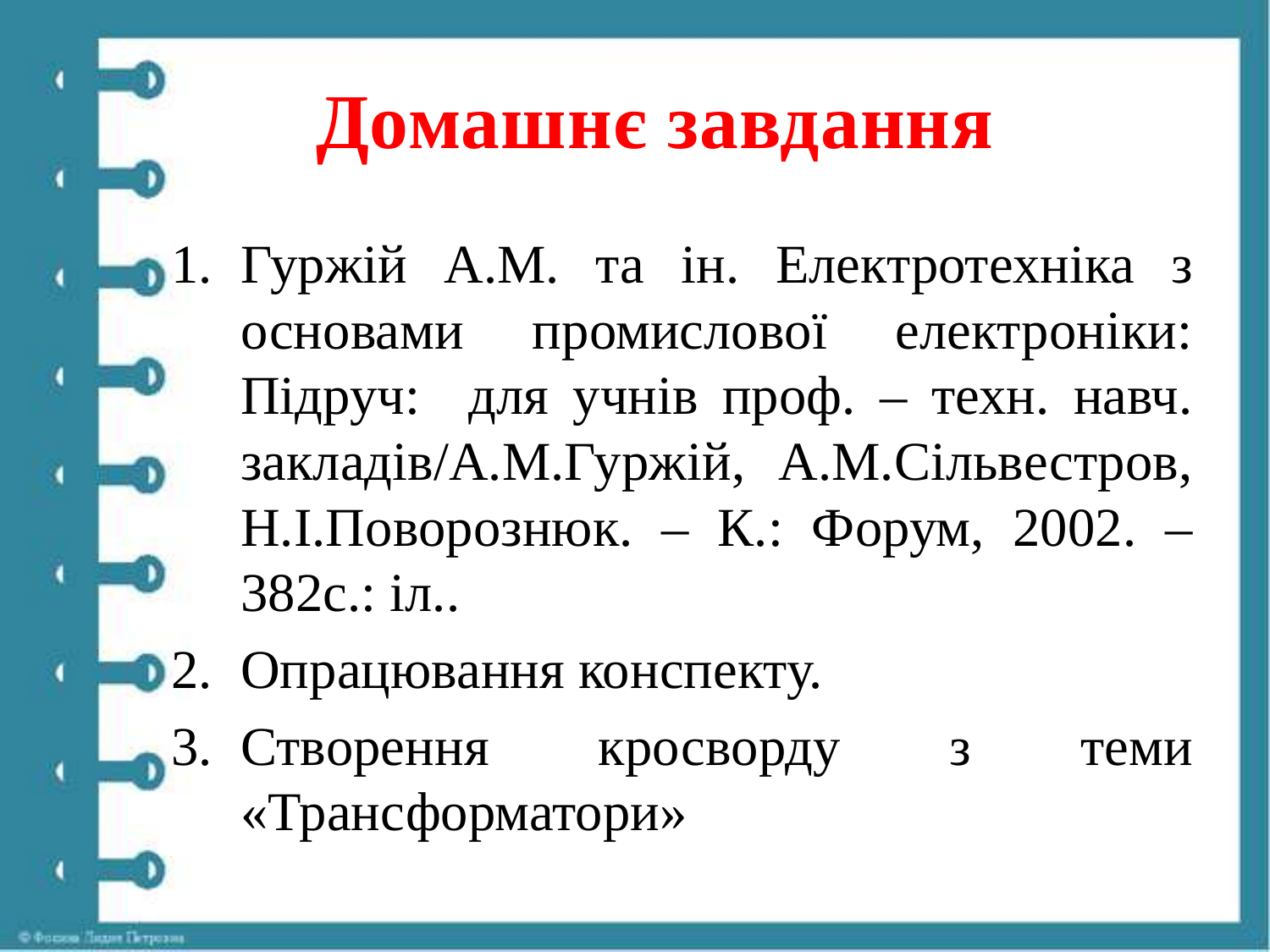

# Домашнє завдання
Гуржій А.М. та ін. Електротехніка з основами промислової електроніки: Підруч:  для учнів проф. – техн. навч. закладів/А.М.Гуржій, А.М.Сільвестров, Н.І.Поворознюк. – К.: Форум, 2002. – 382с.: іл..
Опрацювання конспекту.
Створення кросворду з теми «Трансформатори»